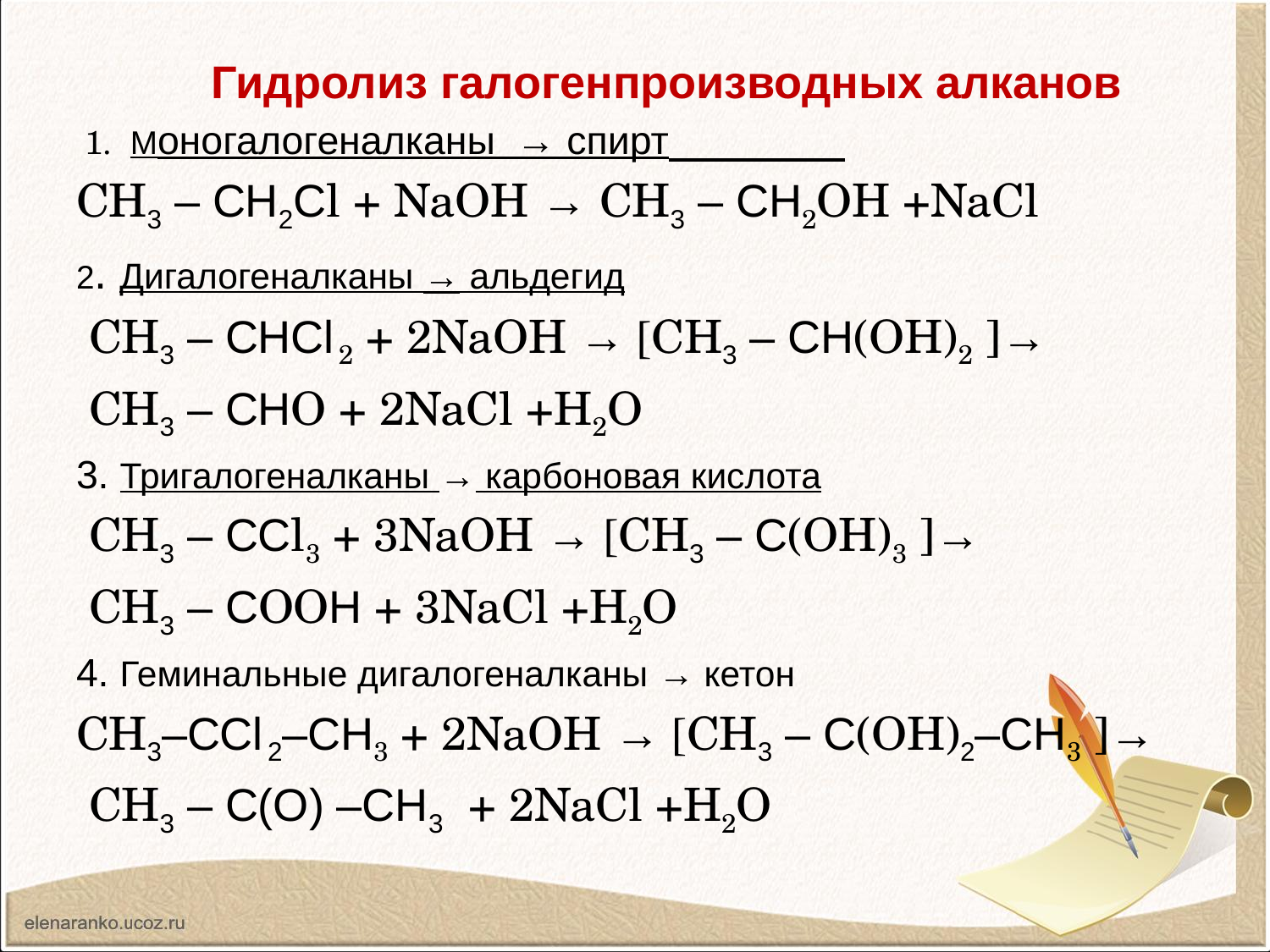

Гидролиз галогенпроизводных алканов
 1.  Моногалогеналканы  → спирт
CH3 – СН2Сl + NaOH → CH3 – СН2OH +NaCl
2. Дигалогеналканы → альдегид
 CH3 – СНСl2 + 2NaOH → [CH3 – СН(OH)2 ]→
 CH3 – СНO + 2NaCl +H2O
3. Тригалогеналканы → карбоновая кислота
 CH3 – ССl3 + 3NaOH → [CH3 – С(OH)3 ]→
 CH3 – СOOН + 3NaCl +H2O
4. Геминальные дигалогеналканы → кетон
CH3–ССl2–СН3 + 2NaOH → [CH3 – С(OH)2–СН3 ]→
 CH3 – С(O) –СН3  + 2NaCl +H2O